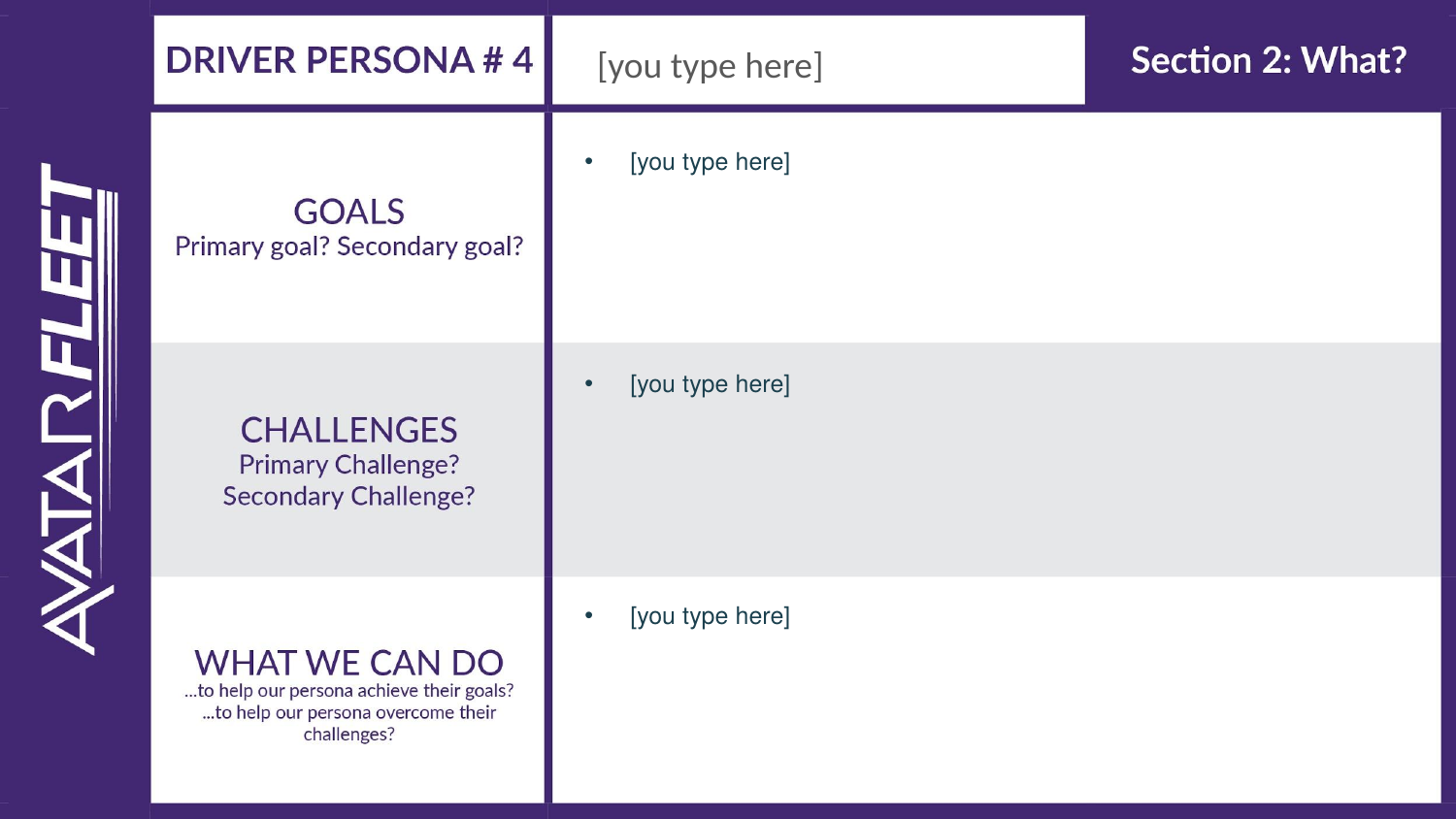

[you type here]
[you type here]
[you type here]
[you type here]